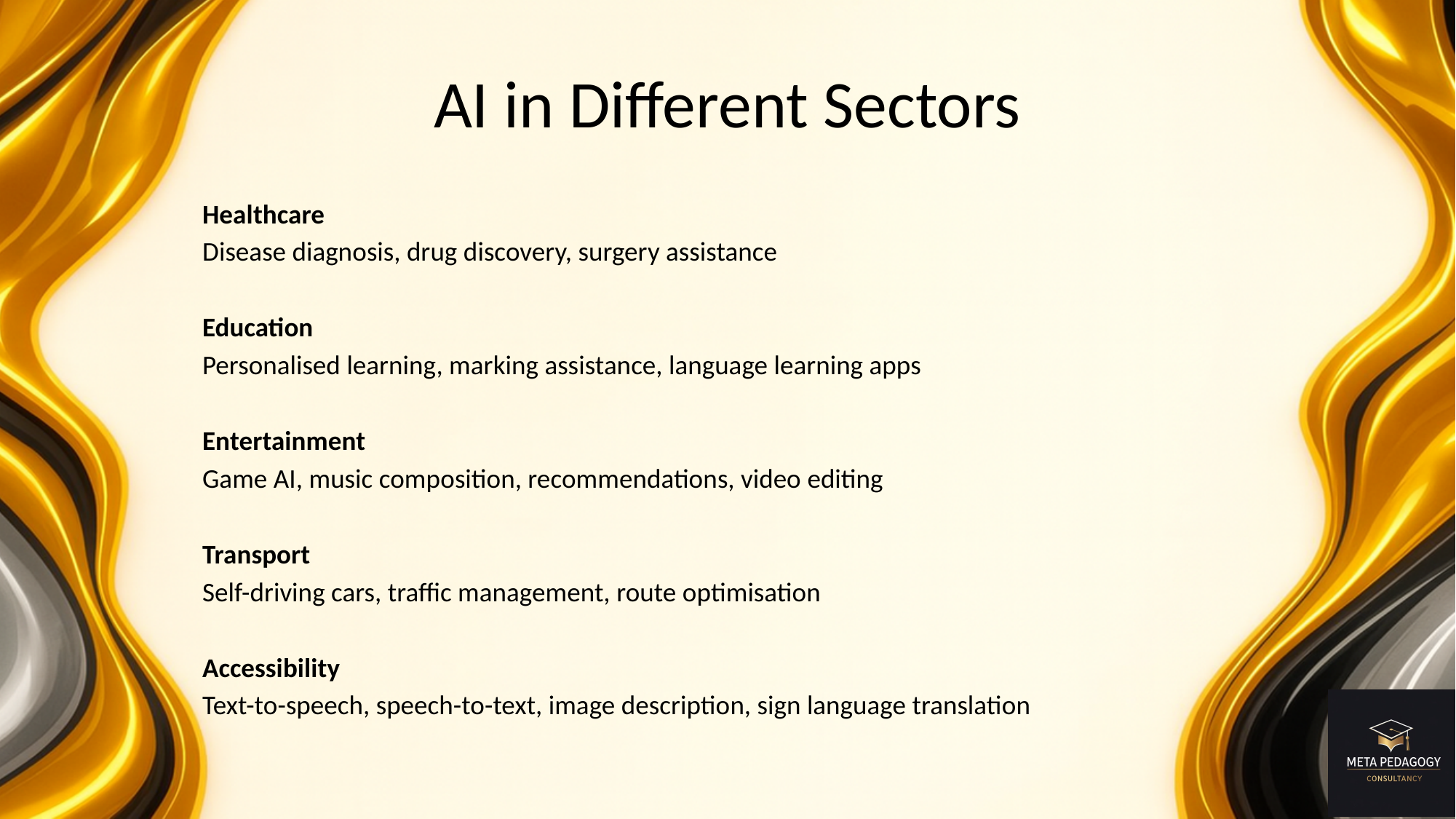

# AI in Different Sectors
Healthcare
Disease diagnosis, drug discovery, surgery assistance

Education
Personalised learning, marking assistance, language learning apps

Entertainment
Game AI, music composition, recommendations, video editing

Transport
Self-driving cars, traffic management, route optimisation

Accessibility
Text-to-speech, speech-to-text, image description, sign language translation